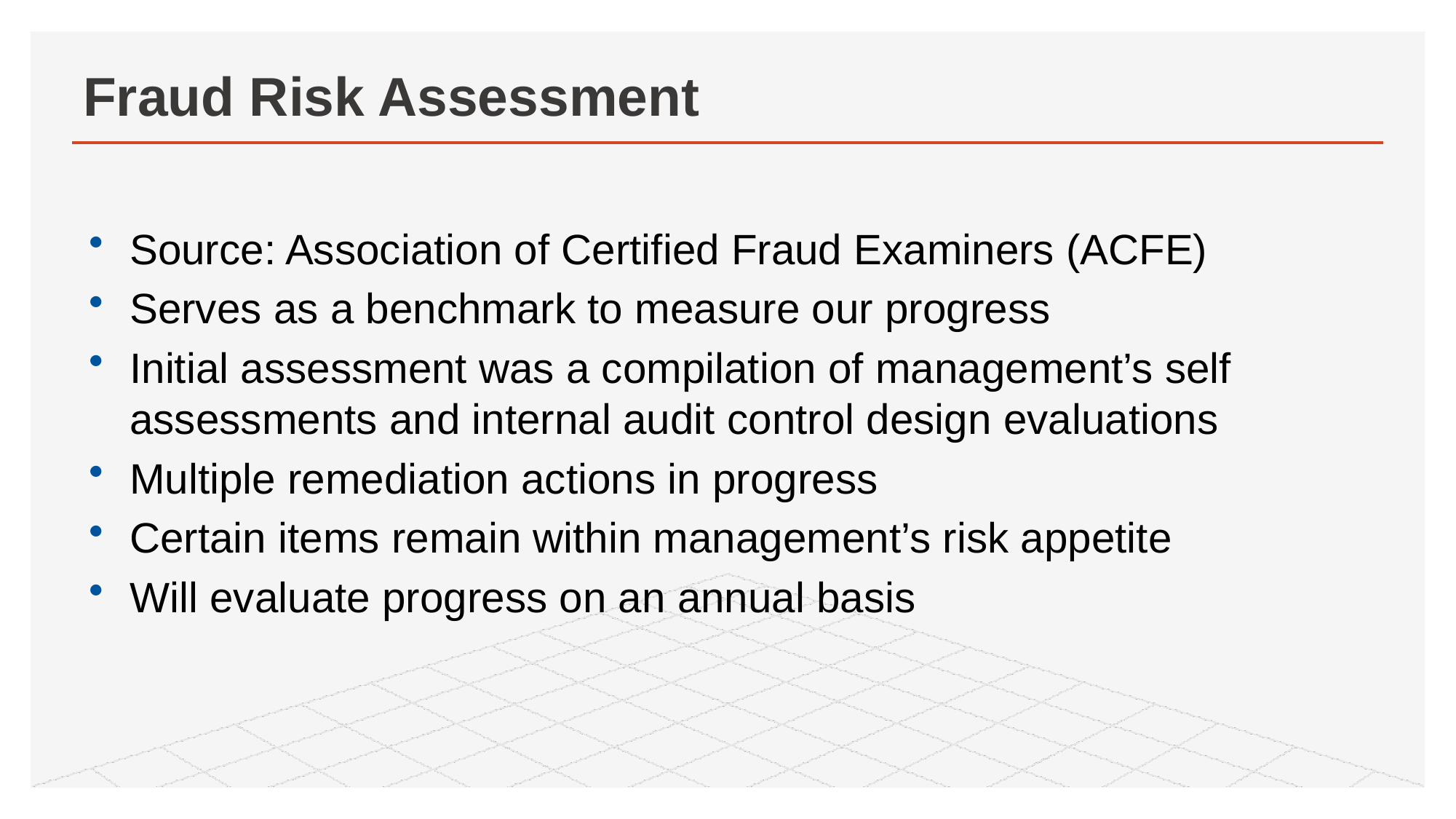

# Fraud Risk Assessment
Source: Association of Certified Fraud Examiners (ACFE)
Serves as a benchmark to measure our progress
Initial assessment was a compilation of management’s self assessments and internal audit control design evaluations
Multiple remediation actions in progress
Certain items remain within management’s risk appetite
Will evaluate progress on an annual basis